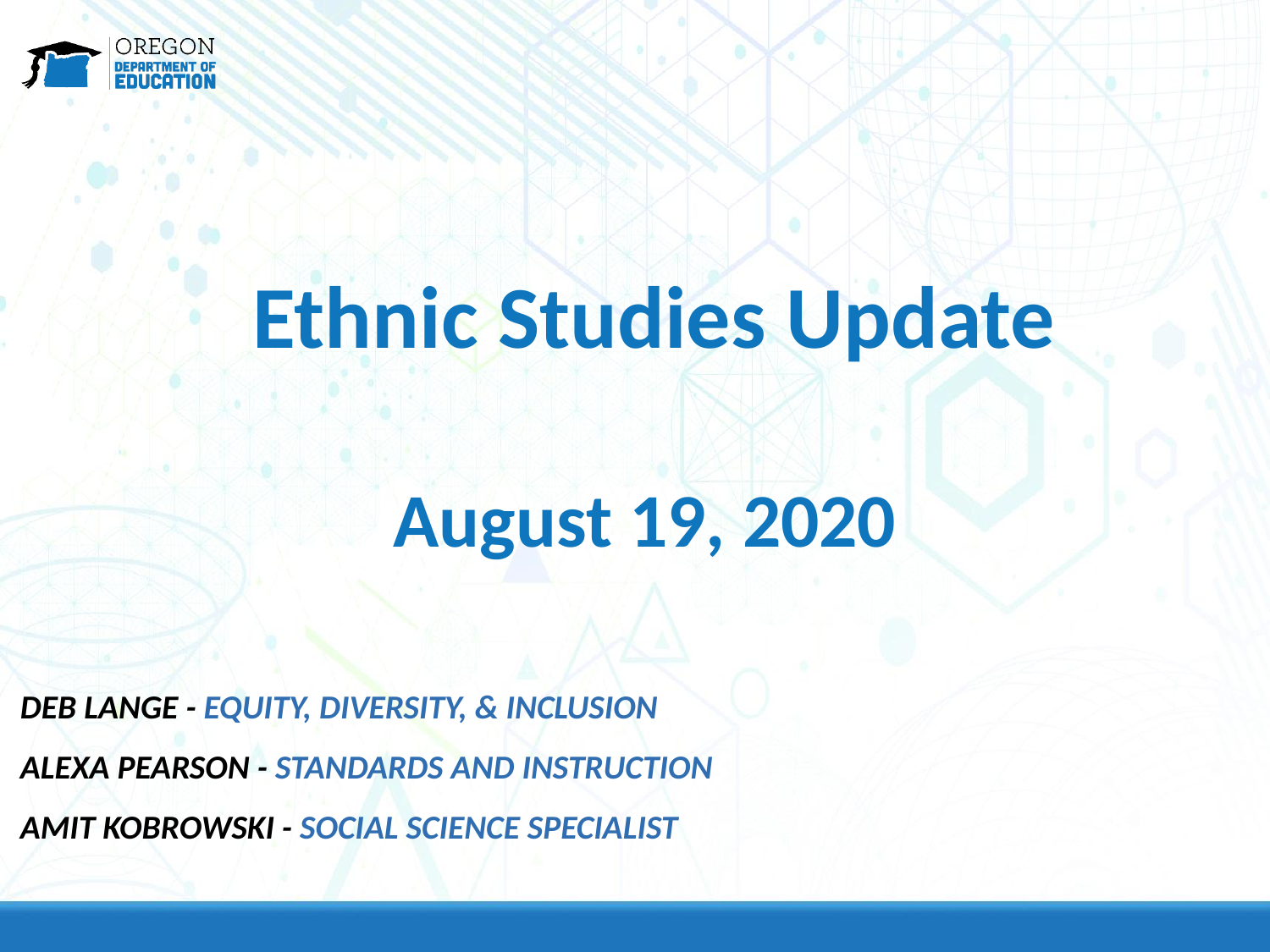

DEB LANGE - EQUITY, DIVERSITY, & INCLUSION
ALEXA PEARSON - STANDARDS AND INSTRUCTION
AMIT KOBROWSKI - SOCIAL SCIENCE SPECIALIST
 Ethnic Studies Update

August 19, 2020